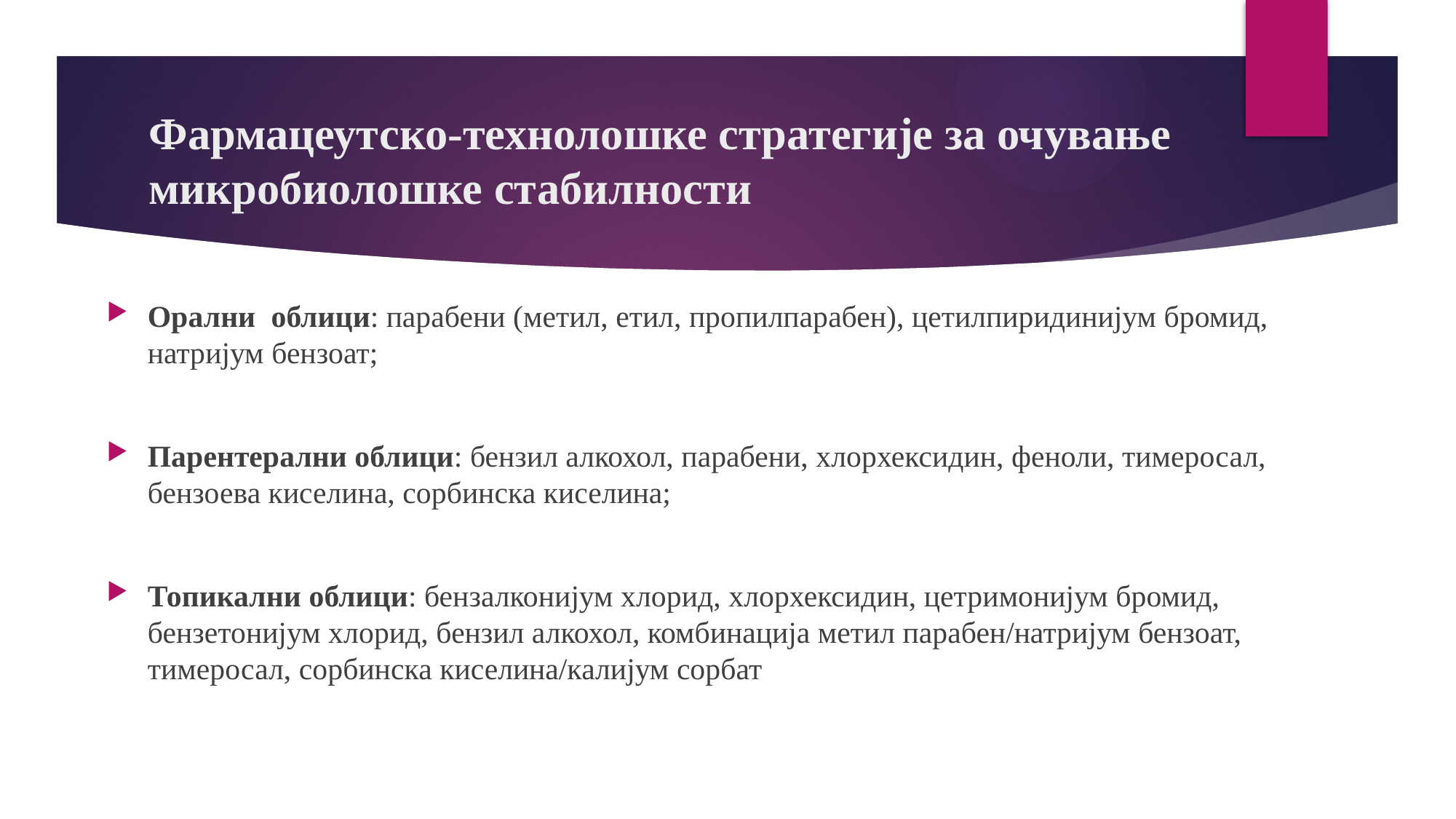

# Фармацеутско-технолошке стратегије за очување микробиолошке стабилности
Орални  облици: парабени (метил, етил, пропилпарабен), цетилпиридинијум бромид, натријум бензоат;

Парентерални облици: бензил алкохол, парабени, хлорхексидин, феноли, тимеросал, бензоева киселина, сорбинска киселина;

Топикални облици: бензалконијум хлорид, хлорхексидин, цетримонијум бромид, бензетонијум хлорид, бензил алкохол, комбинација метил парабен/натријум бензоат, тимеросал, сорбинска киселина/калијум сорбат